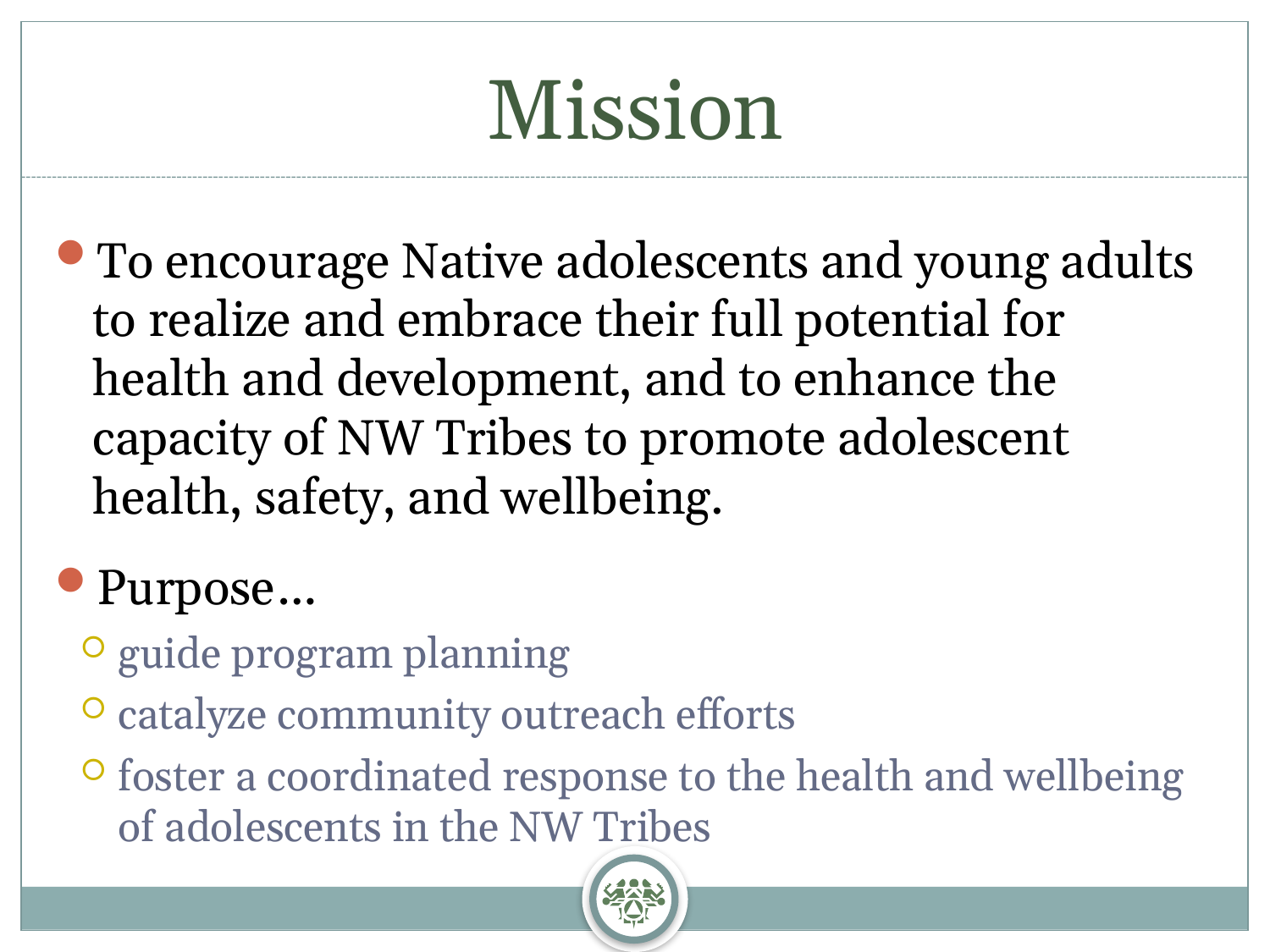

# Mission
To encourage Native adolescents and young adults to realize and embrace their full potential for health and development, and to enhance the capacity of NW Tribes to promote adolescent health, safety, and wellbeing.
Purpose…
guide program planning
catalyze community outreach efforts
foster a coordinated response to the health and wellbeing of adolescents in the NW Tribes